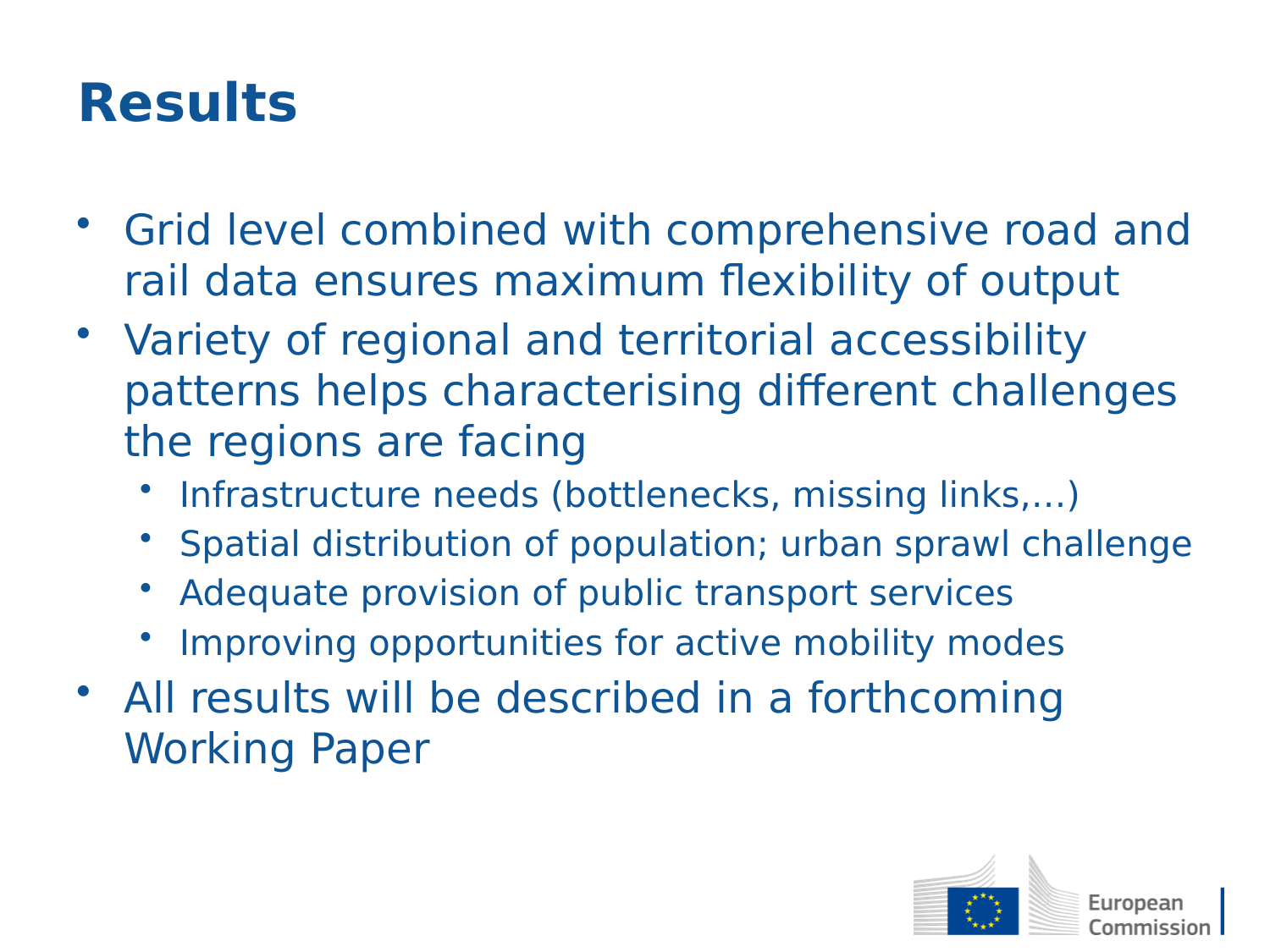

# Results
Grid level combined with comprehensive road and rail data ensures maximum flexibility of output
Variety of regional and territorial accessibility patterns helps characterising different challenges the regions are facing
Infrastructure needs (bottlenecks, missing links,…)
Spatial distribution of population; urban sprawl challenge
Adequate provision of public transport services
Improving opportunities for active mobility modes
All results will be described in a forthcoming Working Paper